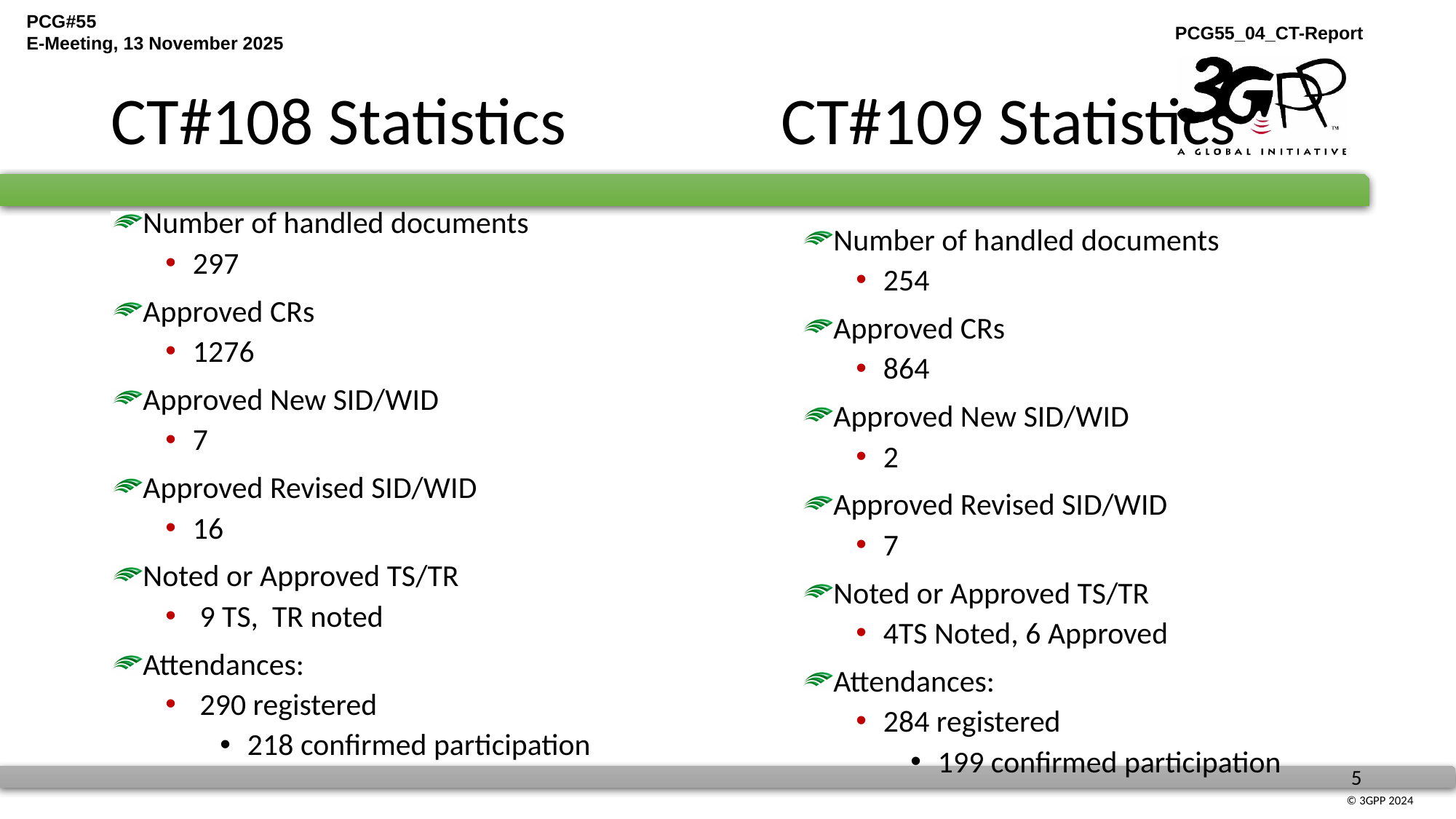

# CT#108 Statistics		 CT#109 Statistics
Number of handled documents
297
Approved CRs
1276
Approved New SID/WID
7
Approved Revised SID/WID
16
Noted or Approved TS/TR
 9 TS,  TR noted
Attendances:
 290 registered
218 confirmed participation

Number of handled documents
254
Approved CRs
864
Approved New SID/WID
2
Approved Revised SID/WID
7
Noted or Approved TS/TR
4TS Noted, 6 Approved
Attendances:
284 registered
199 confirmed participation